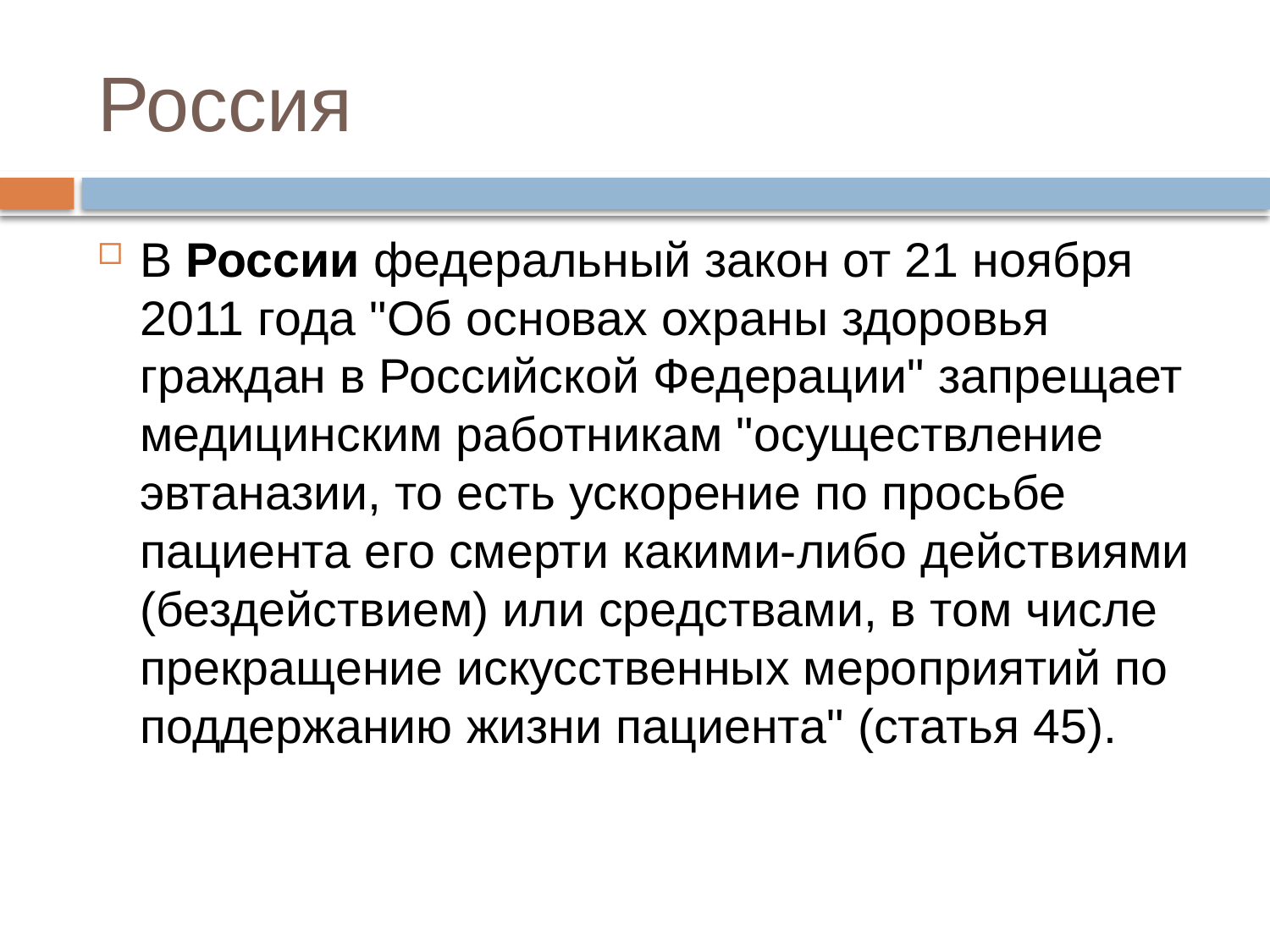

# Россия
В России федеральный закон от 21 ноября 2011 года "Об основах охраны здоровья граждан в Российской Федерации" запрещает медицинским работникам "осуществление эвтаназии, то есть ускорение по просьбе пациента его смерти какими-либо действиями (бездействием) или средствами, в том числе прекращение искусственных мероприятий по поддержанию жизни пациента" (статья 45).